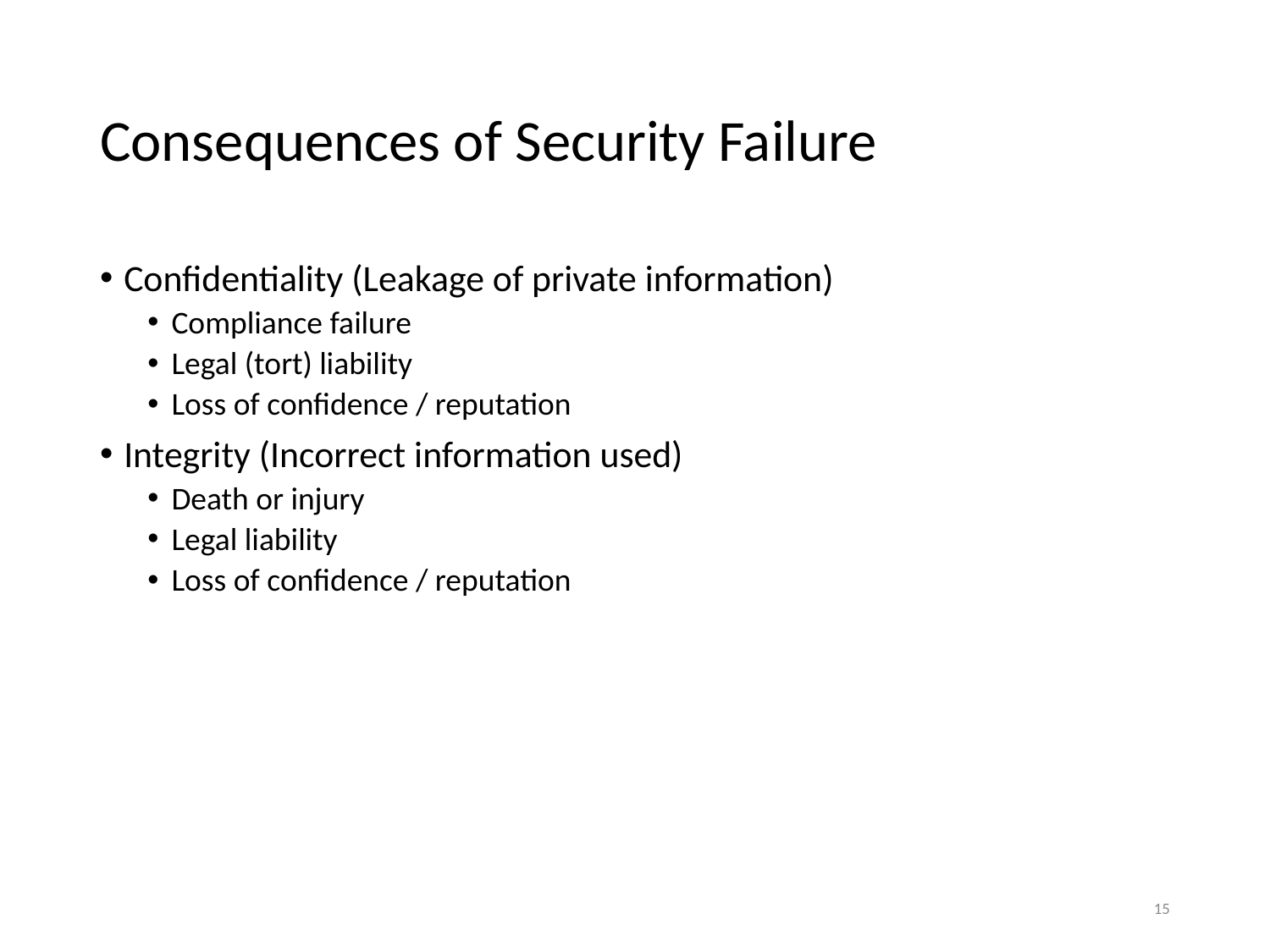

# Consequences of Security Failure
Confidentiality (Leakage of private information)
Compliance failure
Legal (tort) liability
Loss of confidence / reputation
Integrity (Incorrect information used)
Death or injury
Legal liability
Loss of confidence / reputation

15